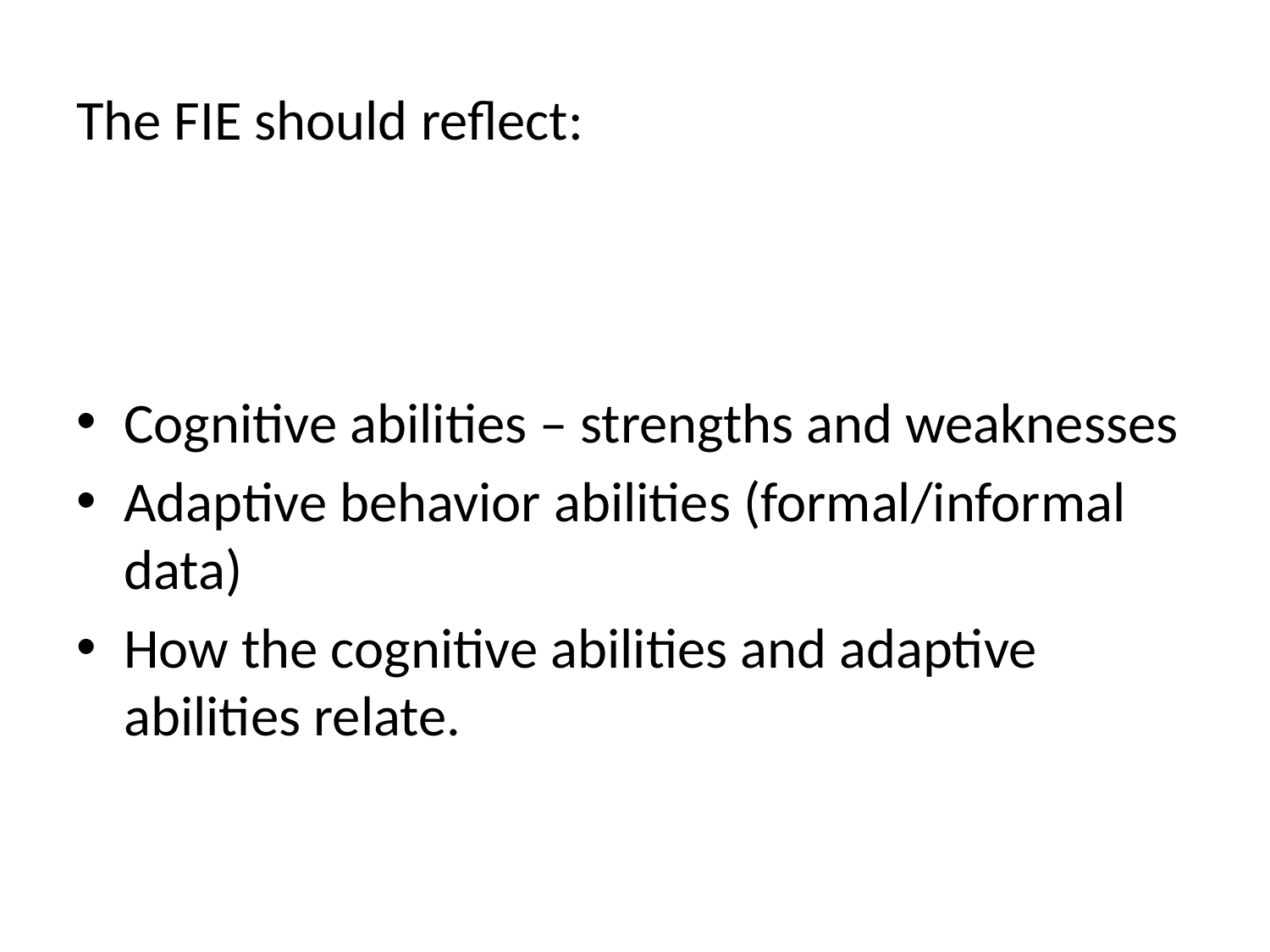

# The FIE should reflect:

Cognitive abilities – strengths and weaknesses
Adaptive behavior abilities (formal/informal data)
How the cognitive abilities and adaptive abilities relate.